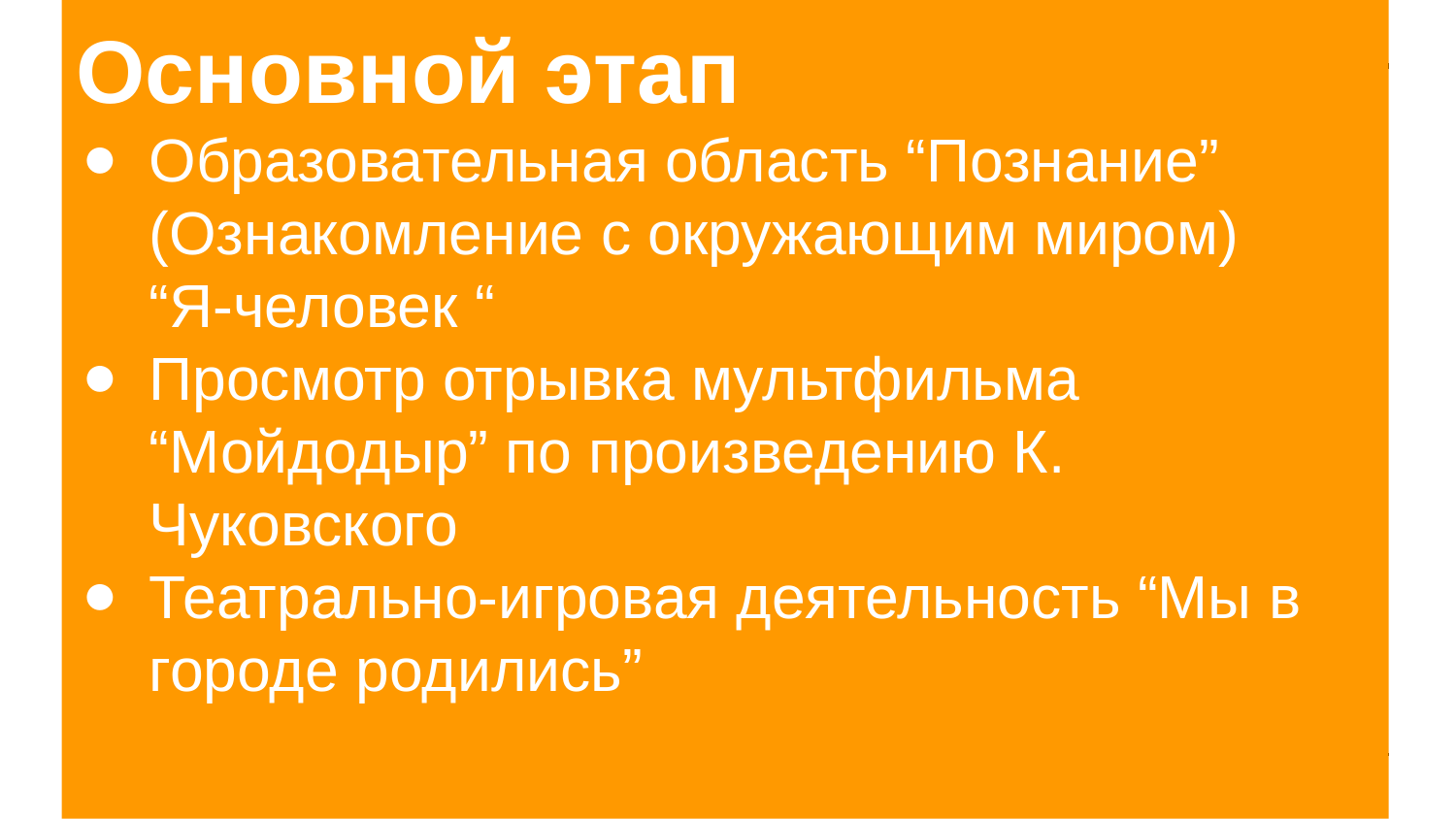

# Основной этап
Образовательная область “Познание” (Ознакомление с окружающим миром)
“Я-человек “
Просмотр отрывка мультфильма “Мойдодыр” по произведению К. Чуковского
Театрально-игровая деятельность “Мы в городе родились”